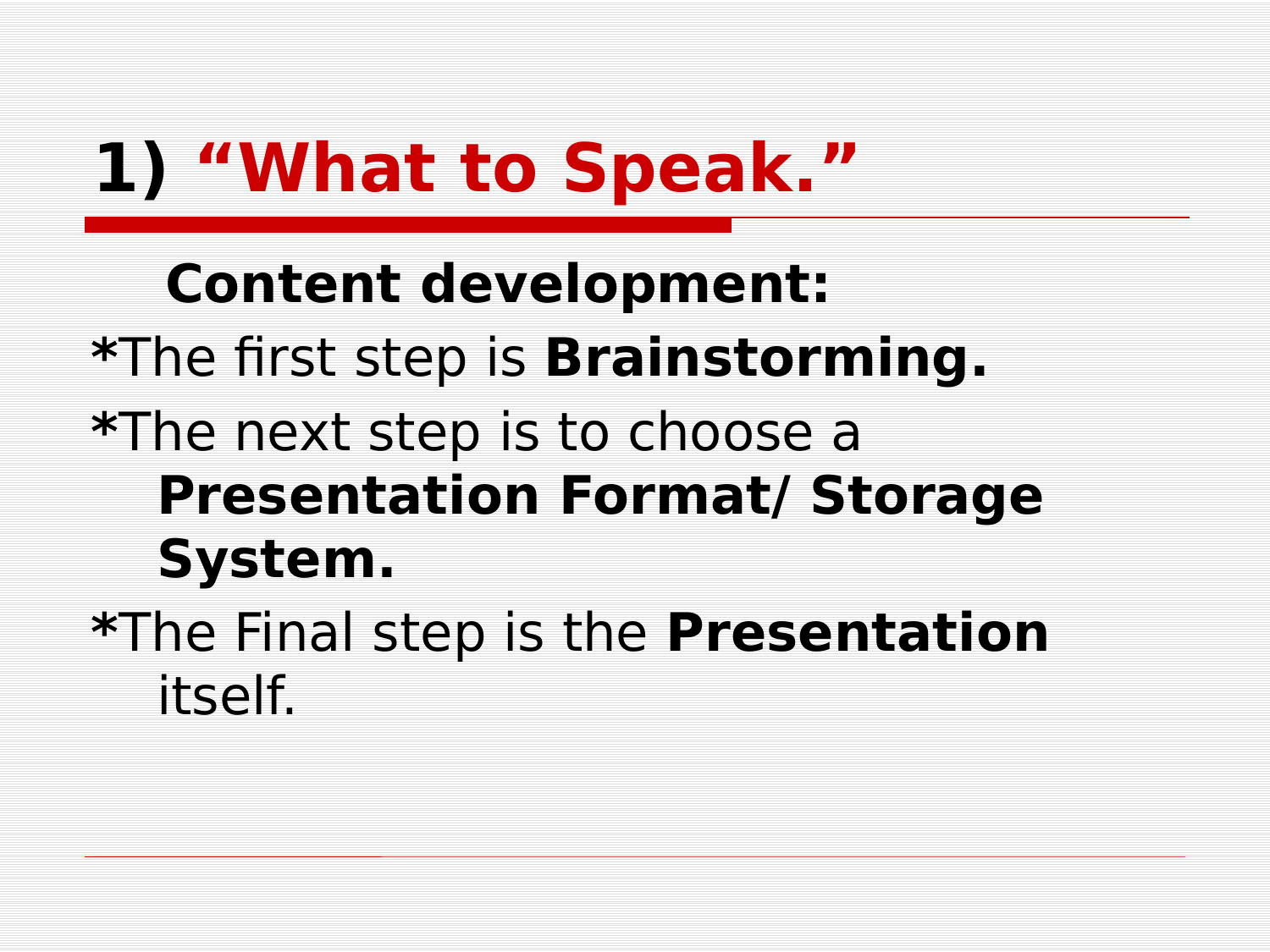

# 1) “What to Speak.”
    Content development:
*The first step is Brainstorming.
*The next step is to choose a Presentation Format/ Storage System.
*The Final step is the Presentation itself.